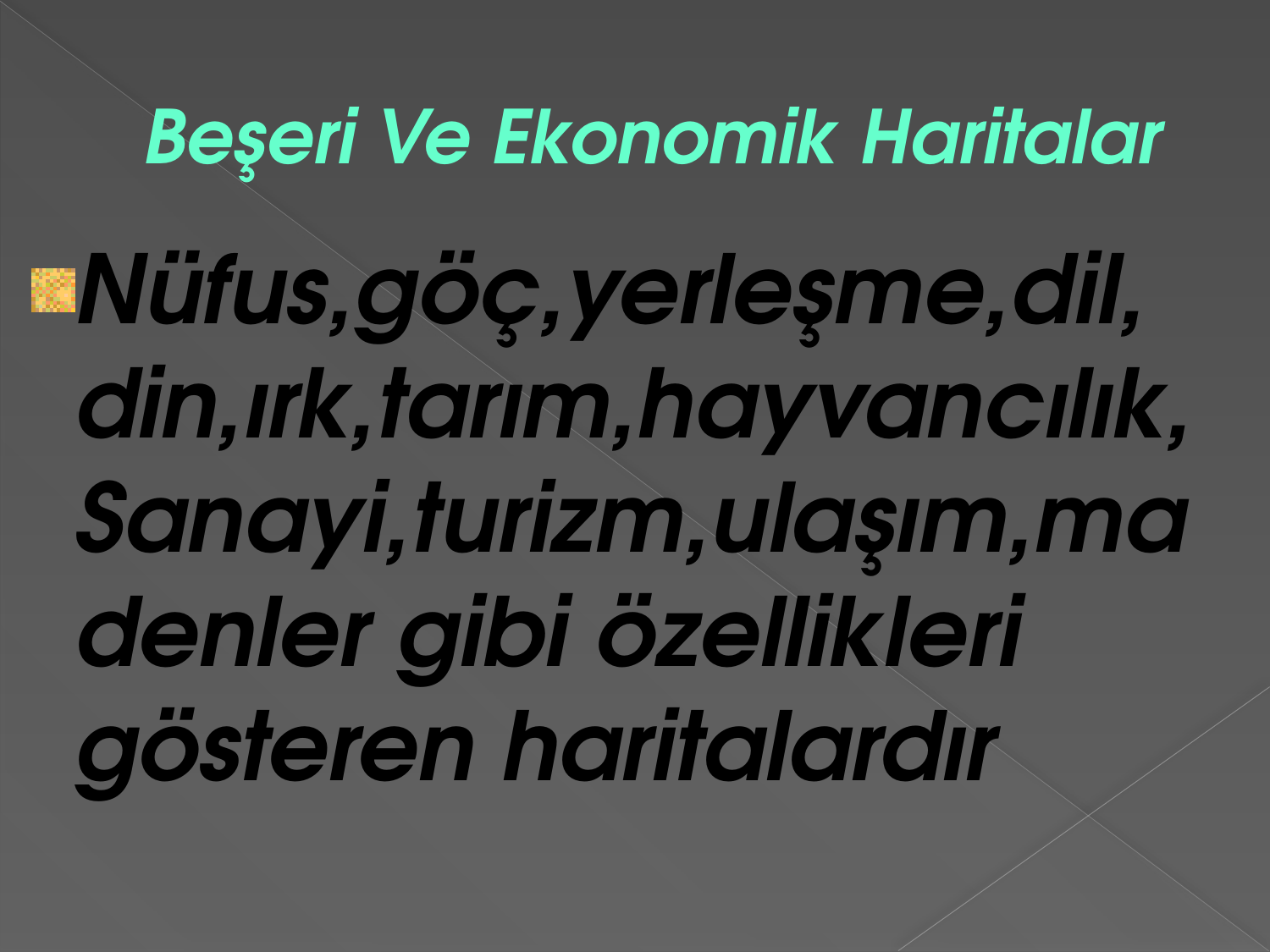

# Beşeri Ve Ekonomik Haritalar
Nüfus,göç,yerleşme,dil,din,ırk,tarım,hayvancılık,Sanayi,turizm,ulaşım,madenler gibi özellikleri  gösteren haritalardır